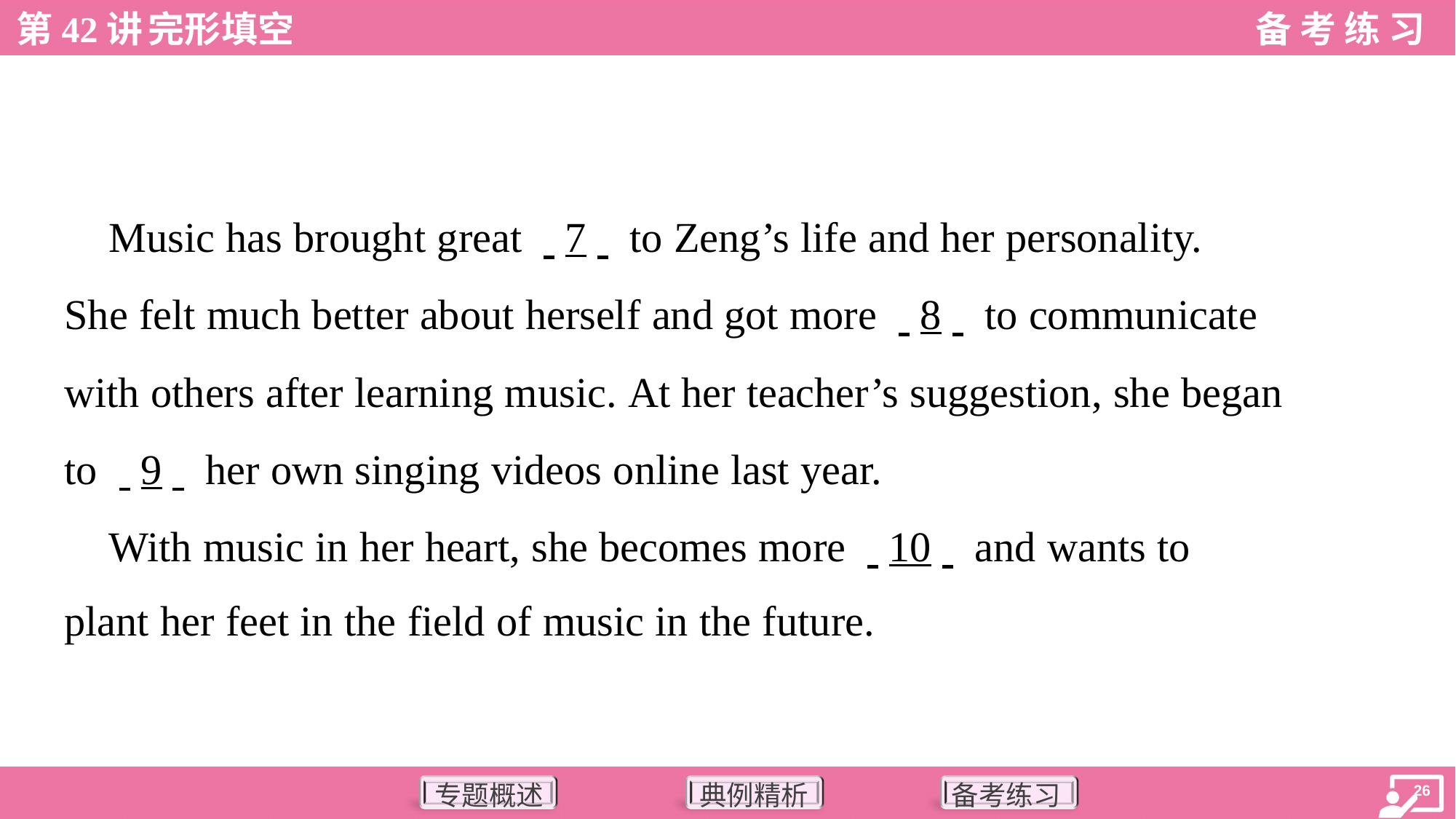

Music has brought great . .7. . to Zeng’s life and her personality.
She felt much better about herself and got more . .8. . to communicate
with others after learning music. At her teacher’s suggestion, she began
to . .9. . her own singing videos online last year.
    With music in her heart, she becomes more . .10. . and wants to
plant her feet in the field of music in the future.